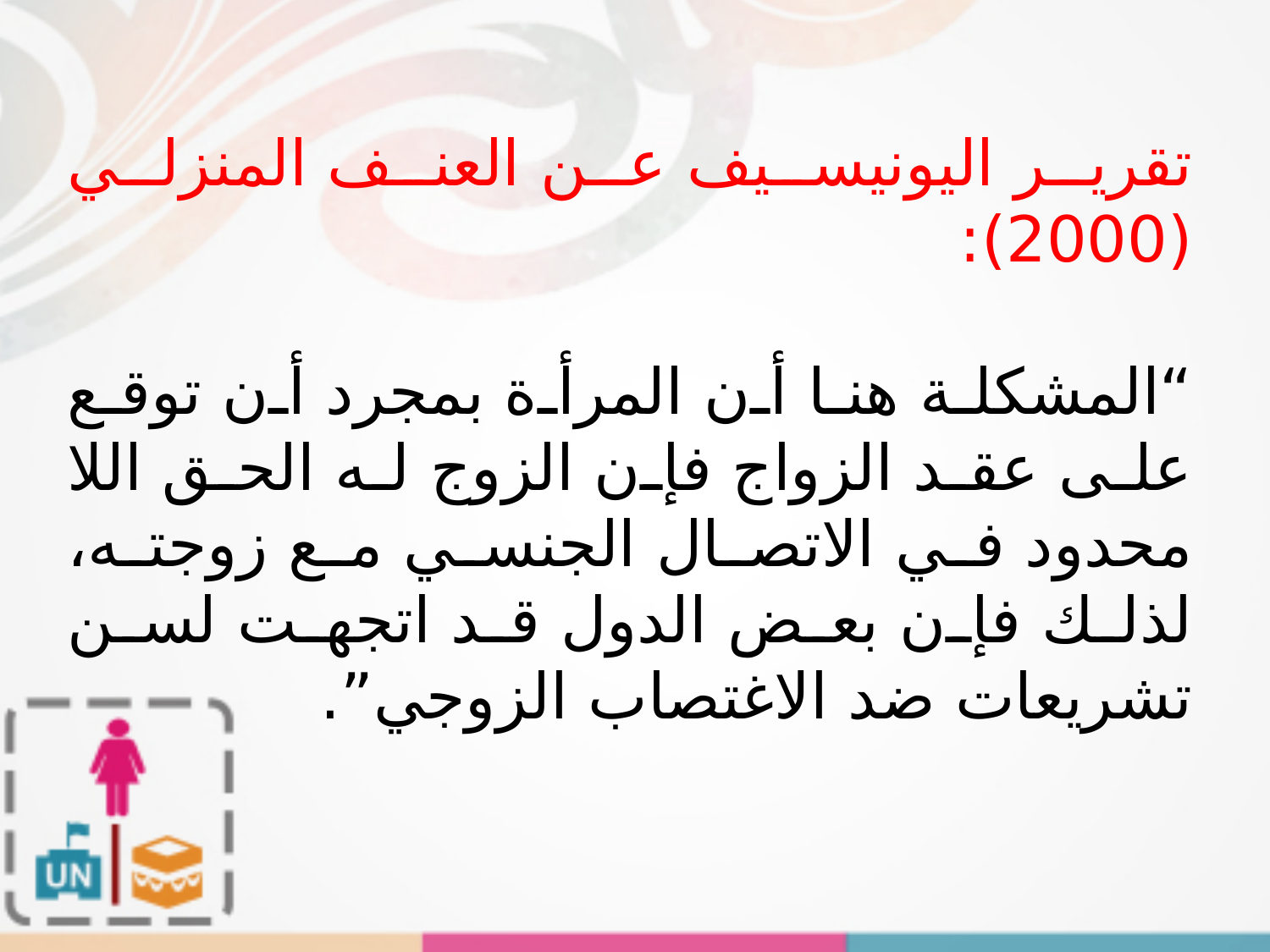

تقرير اليونيسيف عن العنف المنزلي (2000):

“المشكلة هنا أن المرأة بمجرد أن توقع على عقد الزواج فإن الزوج له الحق اللا محدود في الاتصال الجنسي مع زوجته، لذلك فإن بعض الدول قد اتجهت لسن تشريعات ضد الاغتصاب الزوجي”.